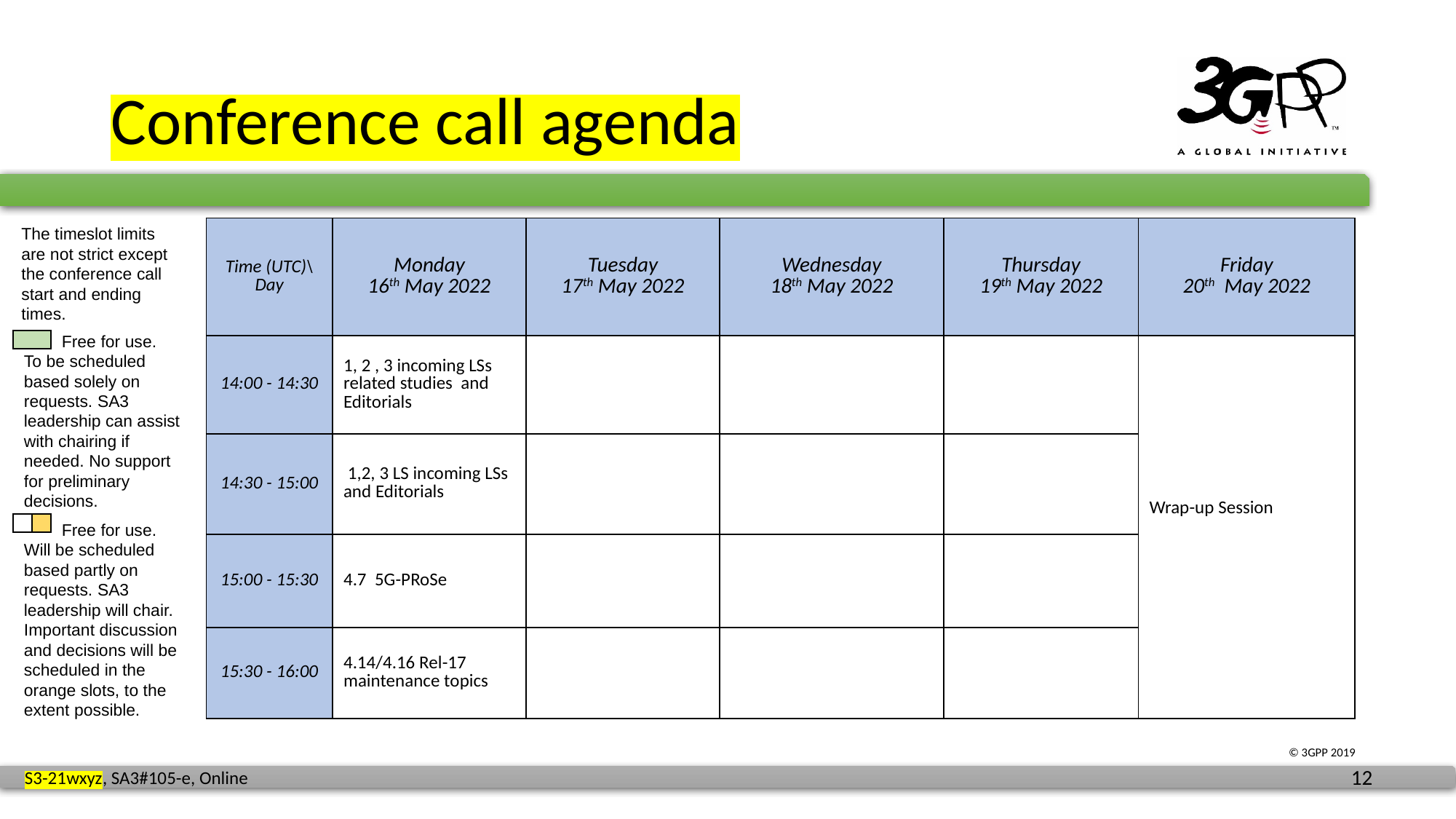

# Conference call agenda
The timeslot limits are not strict except the conference call start and ending times.
| Time (UTC)\Day | Monday 16th May 2022 | Tuesday 17th May 2022 | Wednesday 18th May 2022 | Thursday 19th May 2022 | Friday 20th May 2022 |
| --- | --- | --- | --- | --- | --- |
| 14:00 - 14:30 | 1, 2 , 3 incoming LSs related studies and Editorials |  |  |  | Wrap-up Session |
| 14:30 - 15:00 | 1,2, 3 LS incoming LSs and Editorials |  |  |  | Wrap-up Session |
| 15:00 - 15:30 | 4.7 5G-PRoSe |  |  |  |  |
| 15:30 - 16:00 | 4.14/4.16 Rel-17 maintenance topics |  |  |  |  |
        Free for use.
To be scheduled based solely on requests. SA3 leadership can assist with chairing if needed. No support for preliminary decisions.

        Free for use.
Will be scheduled based partly on requests. SA3 leadership will chair. Important discussion and decisions will be scheduled in the orange slots, to the extent possible.